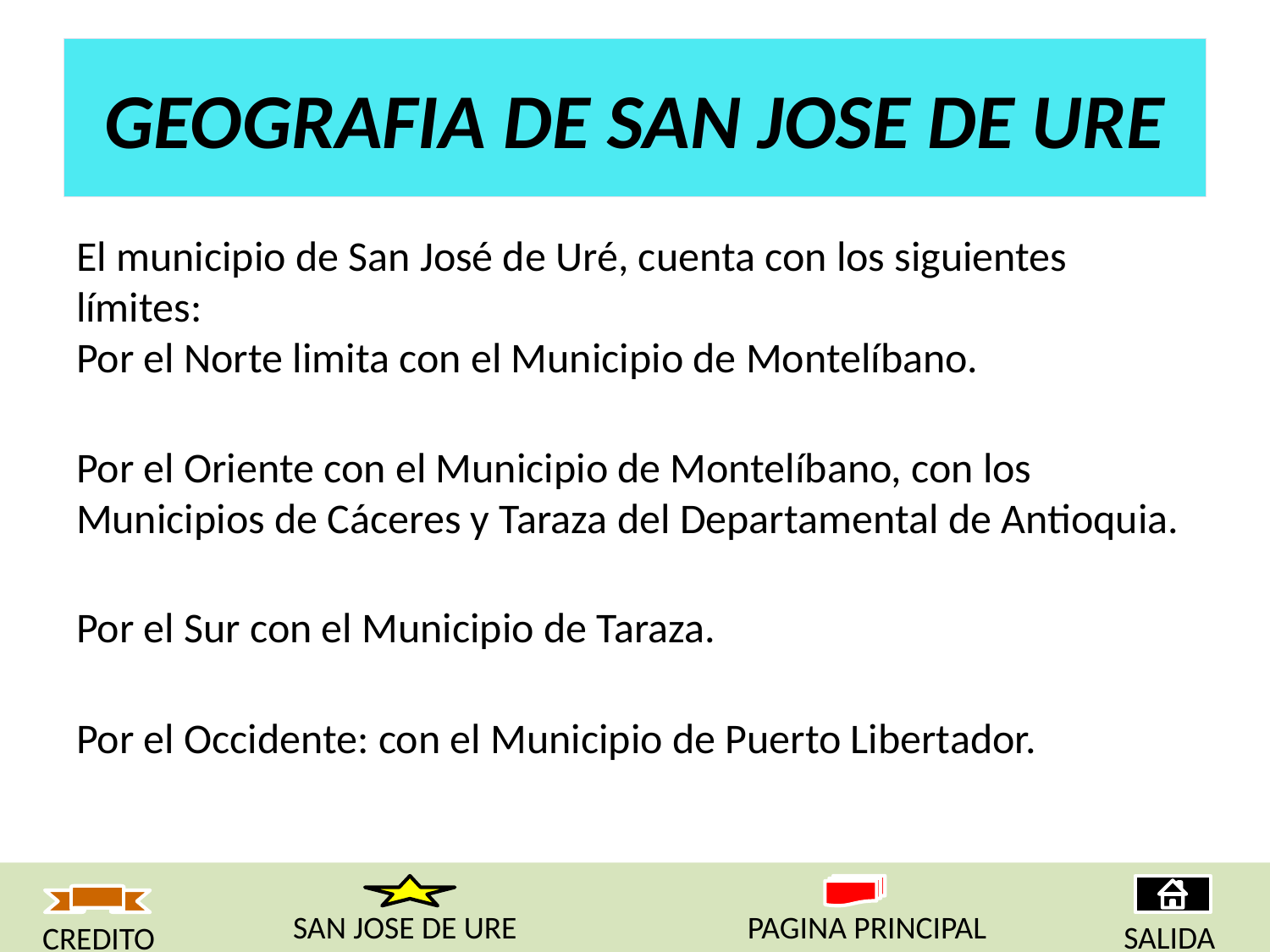

# GEOGRAFIA DE SAN JOSE DE URE
El municipio de San José de Uré, cuenta con los siguientes límites:
Por el Norte limita con el Municipio de Montelíbano.
Por el Oriente con el Municipio de Montelíbano, con los Municipios de Cáceres y Taraza del Departamental de Antioquia.
Por el Sur con el Municipio de Taraza.
Por el Occidente: con el Municipio de Puerto Libertador.

SAN JOSE DE URE
PAGINA PRINCIPAL
SALIDA
CREDITO